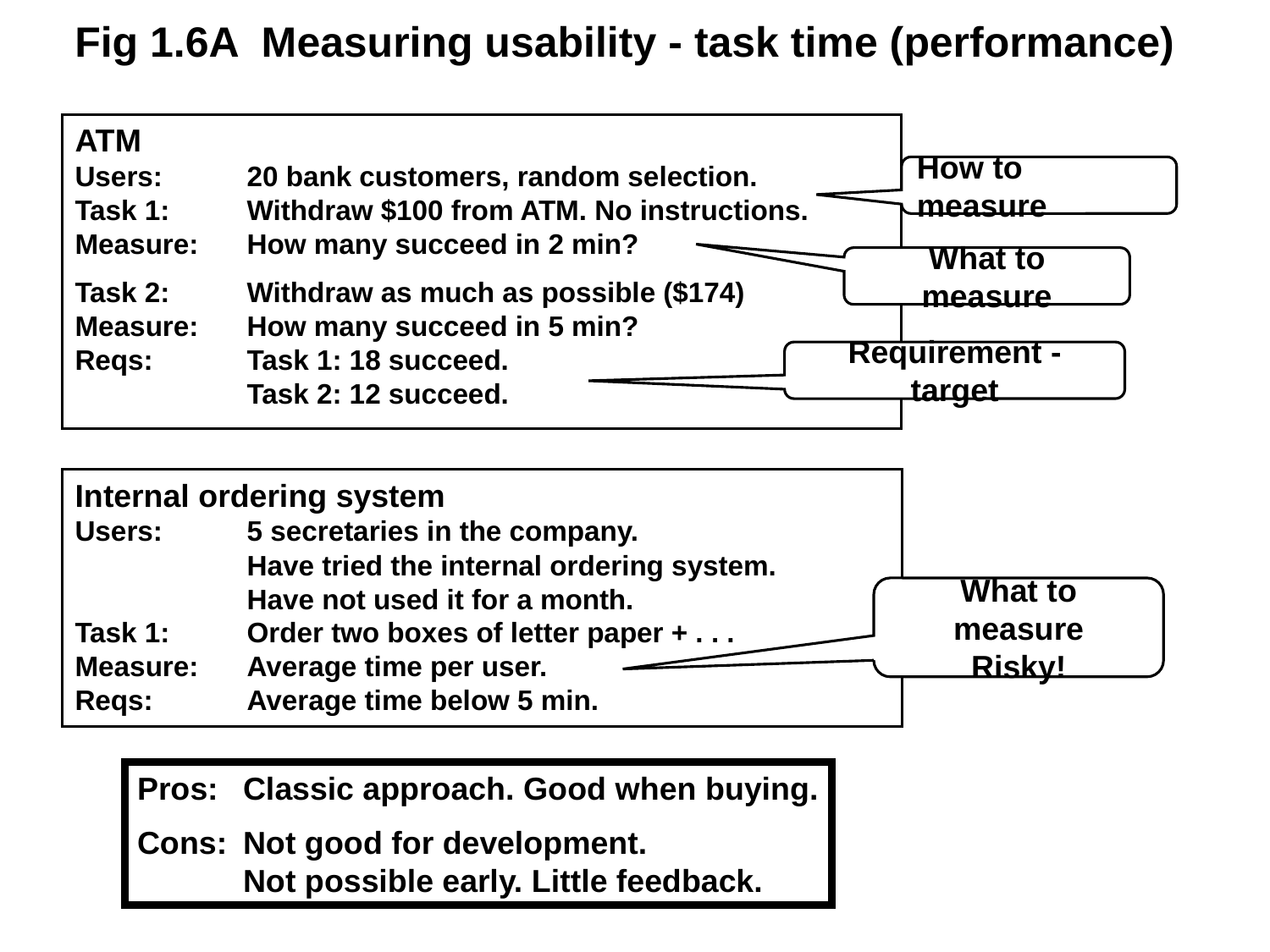

Fig 1.6A  Measuring usability - task time (performance)
ATM
Users:	20 bank customers, random selection.
Task 1:	Withdraw $100 from ATM. No instructions.
Measure:	How many succeed in 2 min?
Task 2:	Withdraw as much as possible ($174)
Measure:	How many succeed in 5 min?
Reqs:	Task 1: 18 succeed.
	Task 2: 12 succeed.
How to measure
What to measure
Requirement - target
Internal ordering system
Users:	5 secretaries in the company.
	Have tried the internal ordering system.
	Have not used it for a month.
Task 1:	Order two boxes of letter paper + . . .
Measure:	Average time per user.
Reqs:	Average time below 5 min.
What to measure
Risky!
Pros:	Classic approach. Good when buying.
Cons:	Not good for development.
	Not possible early. Little feedback.